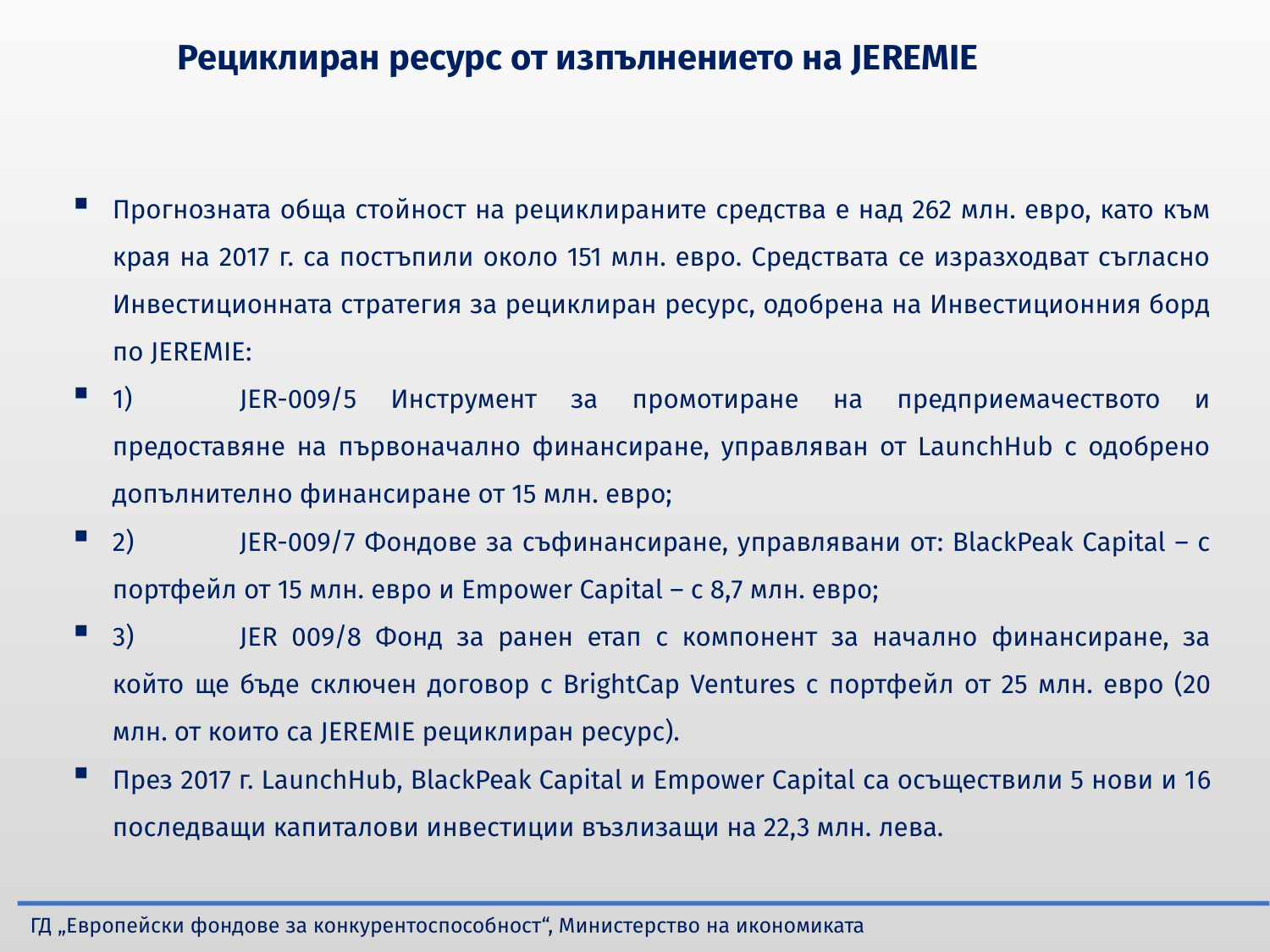

Рециклиран ресурс от изпълнението на JEREMIE
Прогнозната обща стойност на рециклираните средства е над 262 млн. евро, като към края на 2017 г. са постъпили около 151 млн. евро. Средствата се изразходват съгласно Инвестиционната стратегия за рециклиран ресурс, одобрена на Инвестиционния борд по JEREMIE:
1)	JER-009/5 Инструмент за промотиране на предприемачеството и предоставяне на първоначално финансиране, управляван от LaunchHub с одобрено допълнително финансиране от 15 млн. евро;
2)	JER-009/7 Фондoве за съфинансиране, управлявани от: BlackPeak Capital – с портфейл от 15 млн. евро и Empower Capital – с 8,7 млн. евро;
3)	JER 009/8 Фонд за ранен етап с компонент за начално финансиране, за който ще бъде сключен договор с BrightCap Ventures с портфейл от 25 млн. евро (20 млн. от които са JEREMIE рециклиран ресурс).
През 2017 г. LaunchHub, BlackPeak Capital и Empower Capital са осъществили 5 нови и 16 последващи капиталови инвестиции възлизащи на 22,3 млн. лева.

ГД „Европейски фондове за конкурентоспособност“, Министерство на икономиката